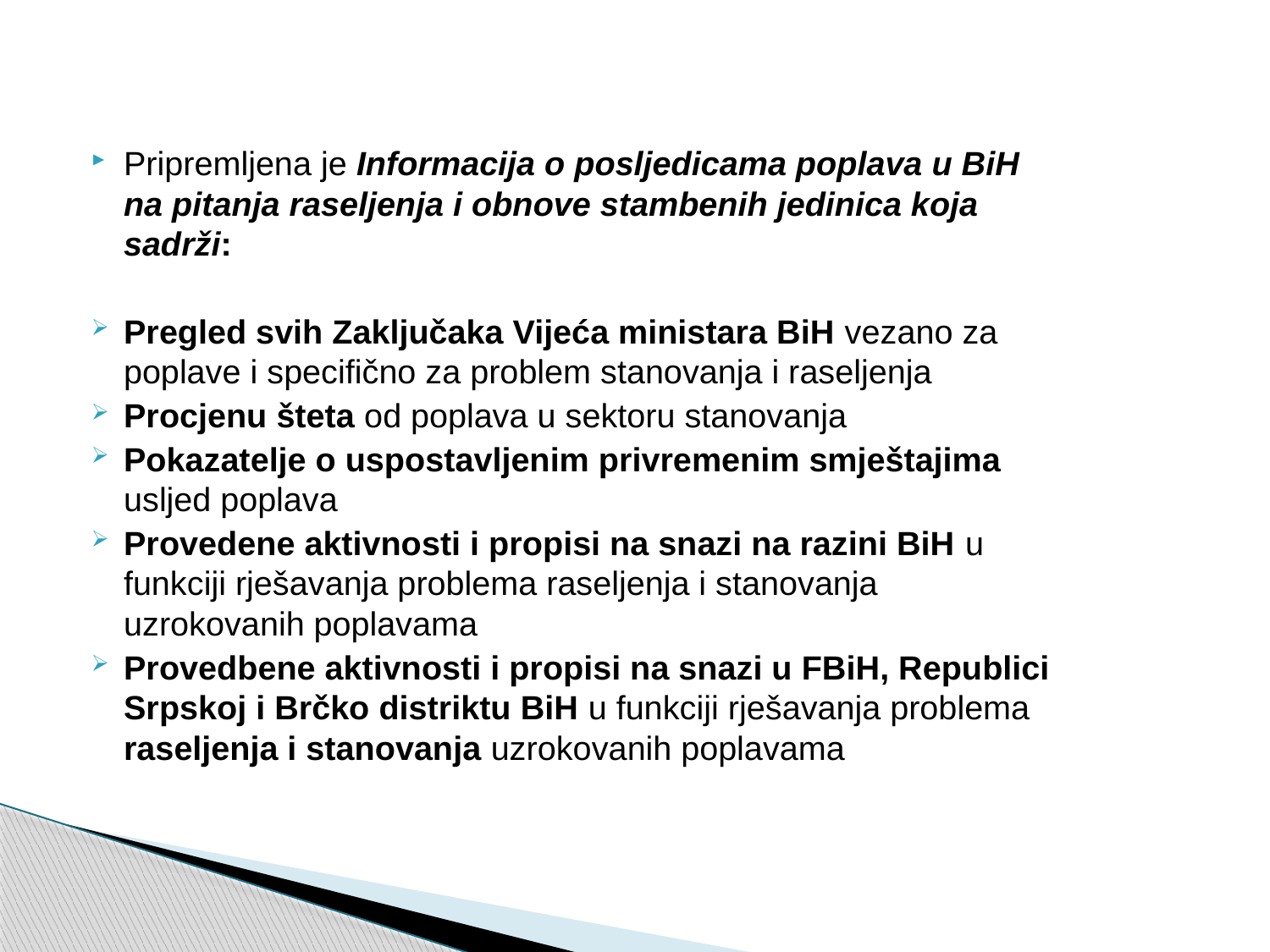

Pripremljena je Informacija o posljedicama poplava u BiH na pitanja raseljenja i obnove stambenih jedinica koja sadrži:

Pregled svih Zaključaka Vijeća ministara BiH vezano za poplave i specifično za problem stanovanja i raseljenja
Procjenu šteta od poplava u sektoru stanovanja
Pokazatelje o uspostavljenim privremenim smještajima usljed poplava
Provedene aktivnosti i propisi na snazi na razini BiH u funkciji rješavanja problema raseljenja i stanovanja uzrokovanih poplavama
Provedbene aktivnosti i propisi na snazi u FBiH, Republici Srpskoj i Brčko distriktu BiH u funkciji rješavanja problema raseljenja i stanovanja uzrokovanih poplavama